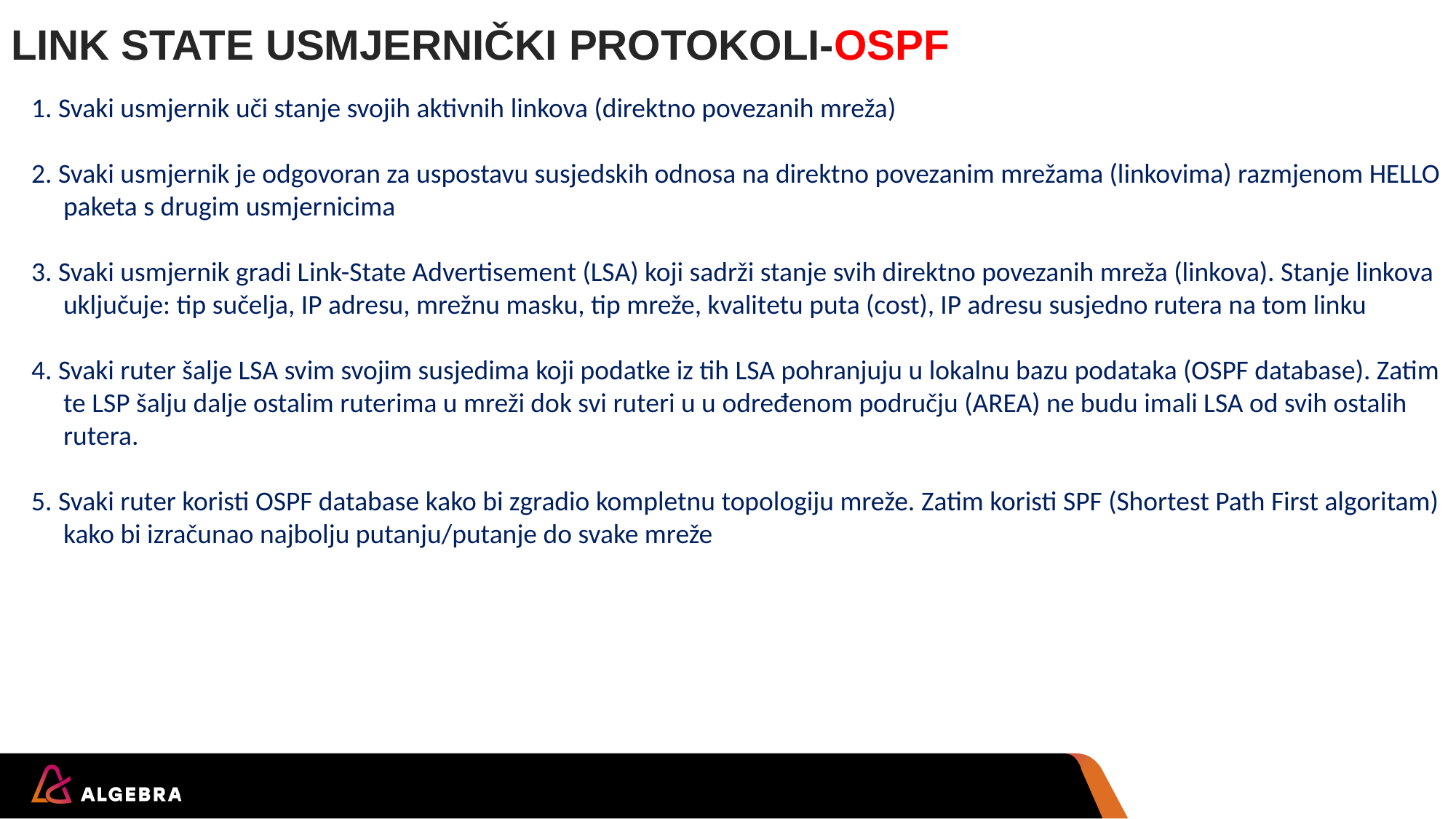

# LINK STATE USMJERNIČKI PROTOKOLI-OSPF
1. Svaki usmjernik uči stanje svojih aktivnih linkova (direktno povezanih mreža)

2. Svaki usmjernik je odgovoran za uspostavu susjedskih odnosa na direktno povezanim mrežama (linkovima) razmjenom HELLO paketa s drugim usmjernicima

3. Svaki usmjernik gradi Link-State Advertisement (LSA) koji sadrži stanje svih direktno povezanih mreža (linkova). Stanje linkova uključuje: tip sučelja, IP adresu, mrežnu masku, tip mreže, kvalitetu puta (cost), IP adresu susjedno rutera na tom linku

4. Svaki ruter šalje LSA svim svojim susjedima koji podatke iz tih LSA pohranjuju u lokalnu bazu podataka (OSPF database). Zatim te LSP šalju dalje ostalim ruterima u mreži dok svi ruteri u u određenom području (AREA) ne budu imali LSA od svih ostalih rutera.

5. Svaki ruter koristi OSPF database kako bi zgradio kompletnu topologiju mreže. Zatim koristi SPF (Shortest Path First algoritam) kako bi izračunao najbolju putanju/putanje do svake mreže